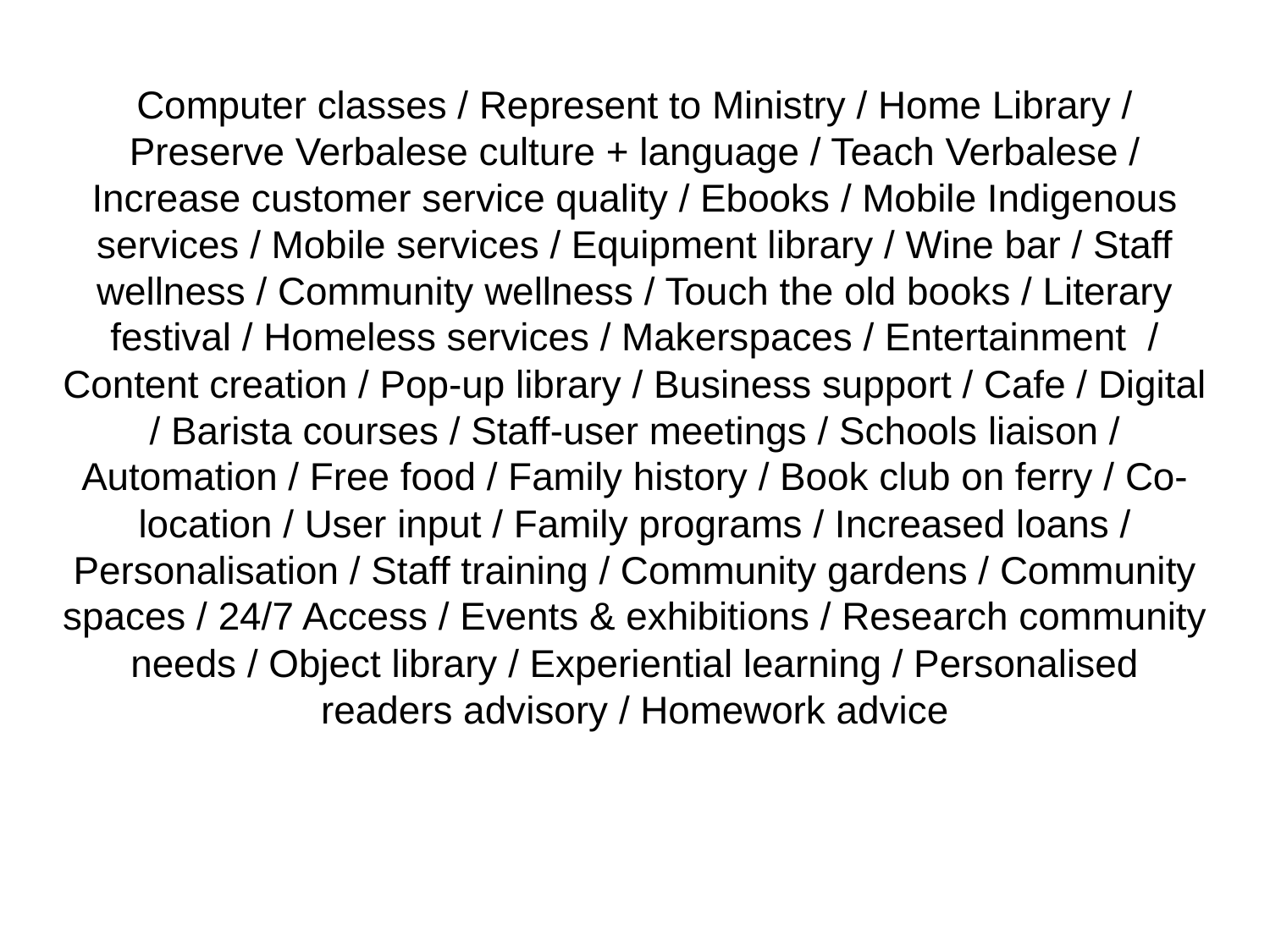

Computer classes / Represent to Ministry / Home Library / Preserve Verbalese culture + language / Teach Verbalese / Increase customer service quality / Ebooks / Mobile Indigenous services / Mobile services / Equipment library / Wine bar / Staff wellness / Community wellness / Touch the old books / Literary festival / Homeless services / Makerspaces / Entertainment  / Content creation / Pop-up library / Business support / Cafe / Digital / Barista courses / Staff-user meetings / Schools liaison / Automation / Free food / Family history / Book club on ferry / Co-location / User input / Family programs / Increased loans / Personalisation / Staff training / Community gardens / Community spaces / 24/7 Access / Events & exhibitions / Research community needs / Object library / Experiential learning / Personalised readers advisory / Homework advice